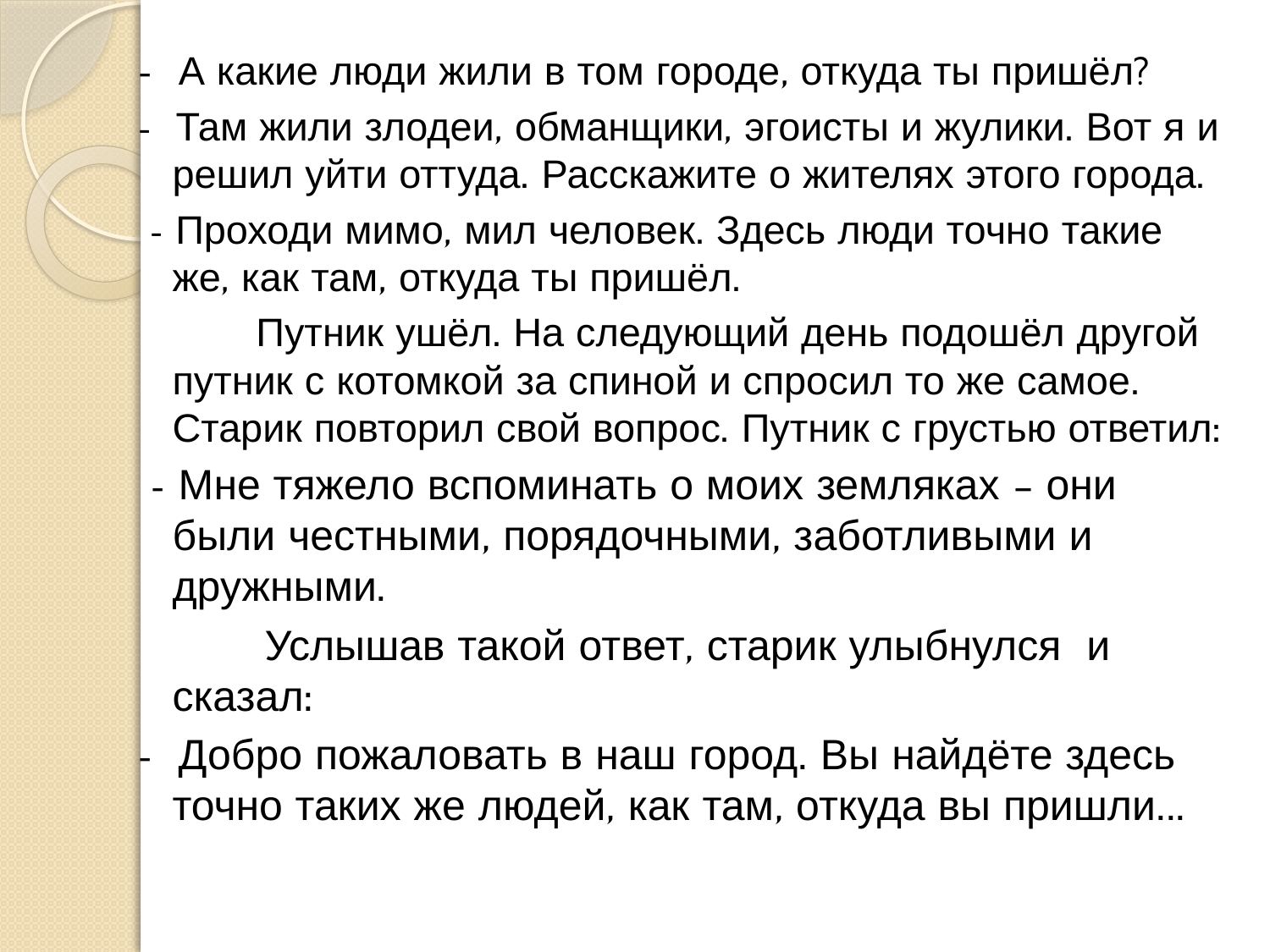

-  А какие люди жили в том городе, откуда ты пришёл?
-  Там жили злодеи, обманщики, эгоисты и жулики. Вот я и решил уйти оттуда. Расскажите о жителях этого города.
 - Проходи мимо, мил человек. Здесь люди точно такие же, как там, откуда ты пришёл.
          Путник ушёл. На следующий день подошёл другой путник с котомкой за спиной и спросил то же самое. Старик повторил свой вопрос. Путник с грустью ответил:
 - Мне тяжело вспоминать о моих земляках – они были честными, порядочными, заботливыми и дружными.
          Услышав такой ответ, старик улыбнулся  и сказал:
-  Добро пожаловать в наш город. Вы найдёте здесь точно таких же людей, как там, откуда вы пришли...